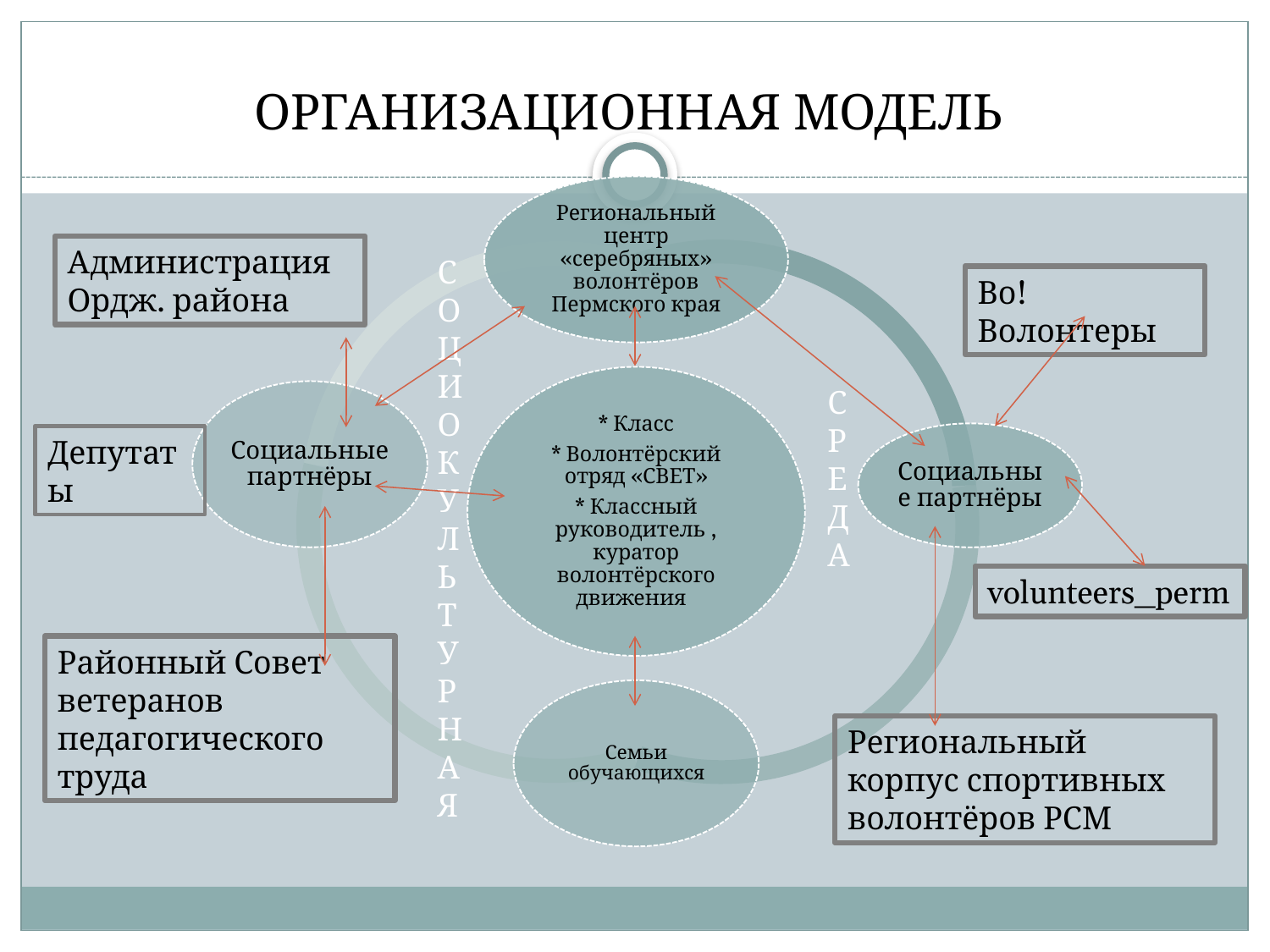

# ОРГАНИЗАЦИОННАЯ МОДЕЛЬ
* Класс
* Волонтёрский отряд «СВЕТ»
* Классный руководитель , куратор волонтёрского движения
Региональный центр «серебряных» волонтёров Пермского края
Социальные партнёры
Семьи обучающихся
Социальные партнёры
Администрация Ордж. района
С
О
Ц
И
О
К
У
Л
Ь
Т
У
Р
Н
А
Я

Во!Волонтеры
С
Р
Е
Д
А

Депутаты
volunteers_perm
Районный Совет ветеранов педагогического труда
Региональный корпус спортивных волонтёров РСМ